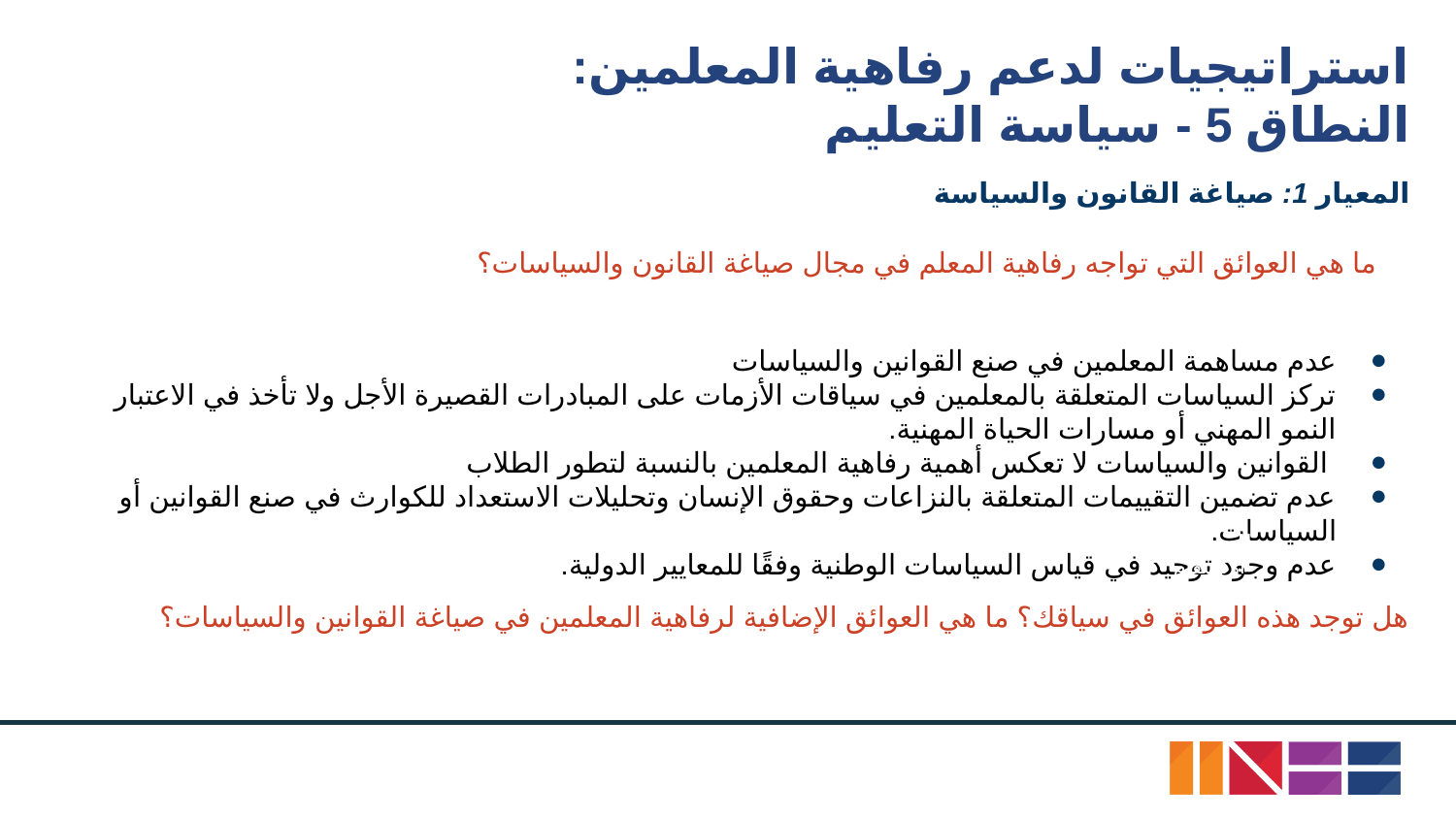

# استراتيجيات لدعم رفاهية المعلمين:
النطاق 5 - سياسة التعليم

المعيار 1: صياغة القانون والسياسة
ما هي العوائق التي تواجه رفاهية المعلم في مجال صياغة القانون والسياسات؟
عدم مساهمة المعلمين في صنع القوانين والسياسات
تركز السياسات المتعلقة بالمعلمين في سياقات الأزمات على المبادرات القصيرة الأجل ولا تأخذ في الاعتبار النمو المهني أو مسارات الحياة المهنية.
 القوانين والسياسات لا تعكس أهمية رفاهية المعلمين بالنسبة لتطور الطلاب
عدم تضمين التقييمات المتعلقة بالنزاعات وحقوق الإنسان وتحليلات الاستعداد للكوارث في صنع القوانين أو السياسات.
عدم وجود توحيد في قياس السياسات الوطنية وفقًا للمعايير الدولية.
المصدر:  اوكسفام
هل توجد هذه العوائق في سياقك؟ ما هي العوائق الإضافية لرفاهية المعلمين في صياغة القوانين والسياسات؟